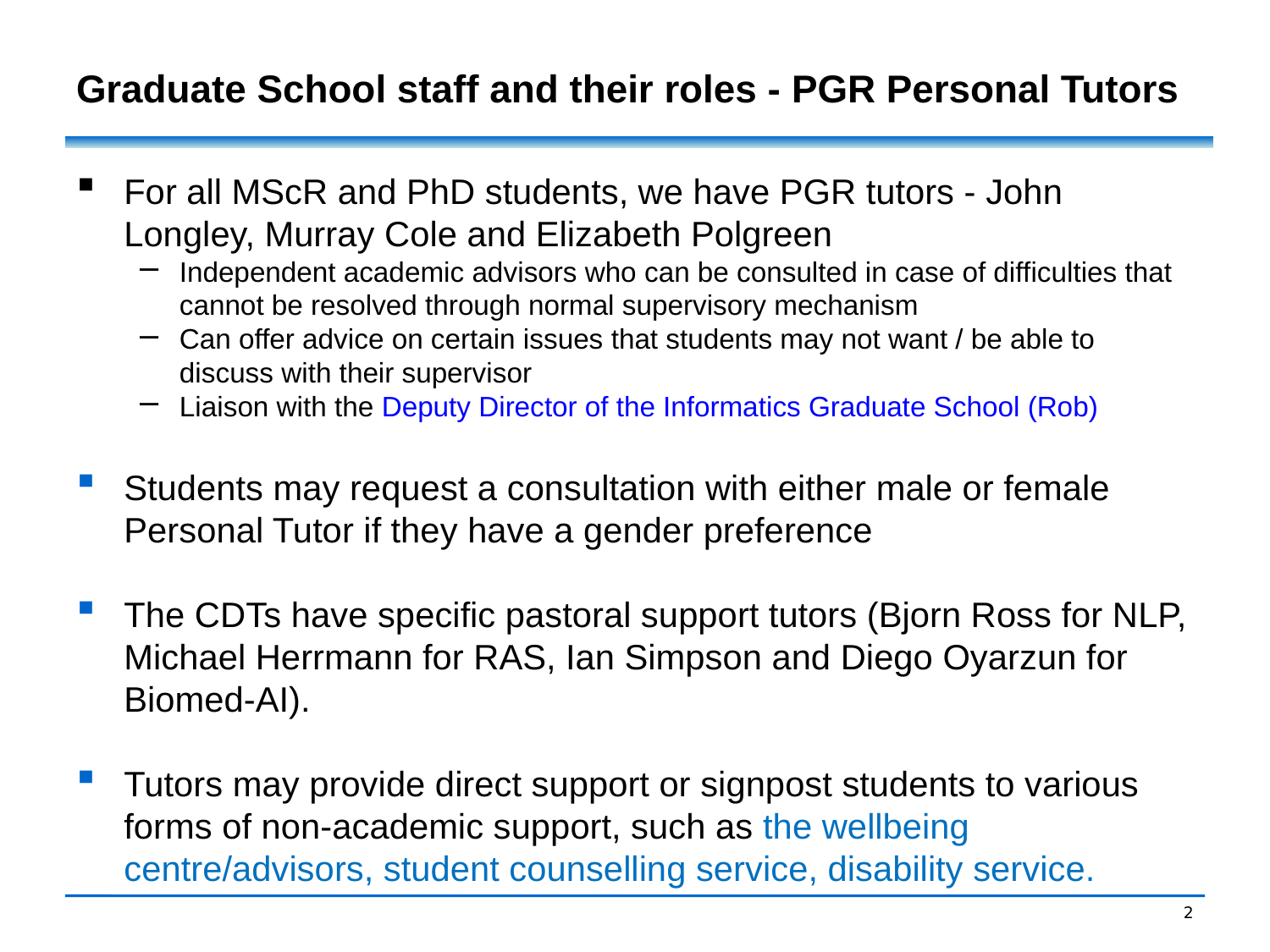

# Graduate School staff and their roles - PGR Personal Tutors
For all MScR and PhD students, we have PGR tutors - John Longley, Murray Cole and Elizabeth Polgreen
Independent academic advisors who can be consulted in case of difficulties that cannot be resolved through normal supervisory mechanism
Can offer advice on certain issues that students may not want / be able to discuss with their supervisor
Liaison with the Deputy Director of the Informatics Graduate School (Rob)
Students may request a consultation with either male or female Personal Tutor if they have a gender preference
The CDTs have specific pastoral support tutors (Bjorn Ross for NLP, Michael Herrmann for RAS, Ian Simpson and Diego Oyarzun for Biomed-AI).
Tutors may provide direct support or signpost students to various forms of non-academic support, such as the wellbeing centre/advisors, student counselling service, disability service.

2